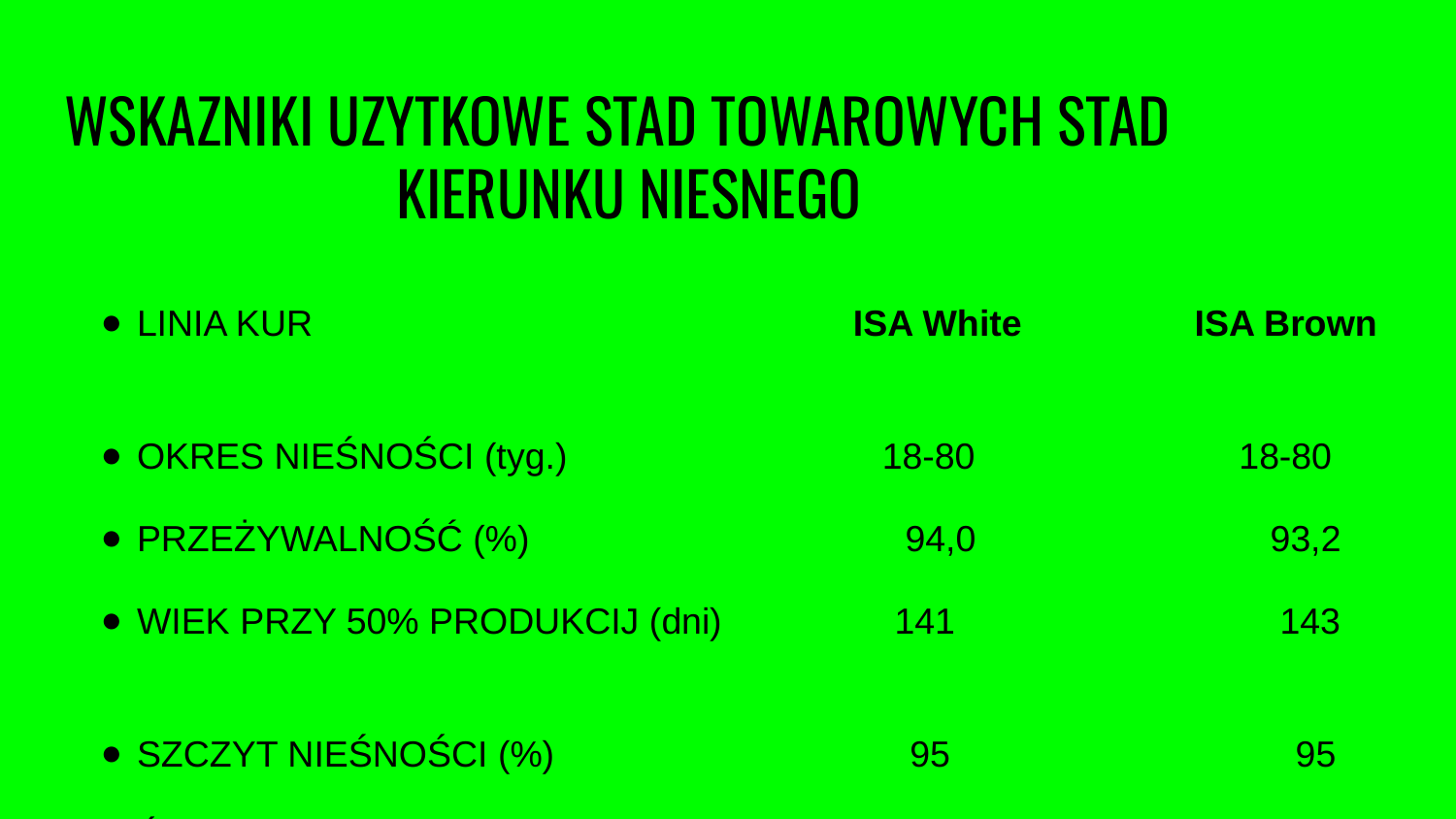

# WSKAZNIKI UZYTKOWE STAD TOWAROWYCH STAD
                        KIERUNKU NIESNEGO

LINIA KUR                                                     ISA White                 ISA Brown
OKRES NIEŚNOŚCI (tyg.)                               18-80                          18-80
PRZEŻYWALNOŚĆ (%)                                     94,0                             93,2
WIEK PRZY 50% PRODUKCIJ (dni)                 141                                143
SZCZYT NIEŚNOŚCI (%)                                   95                                  95
ŚREDNIA MASA JAJ (g)                                      61,8                               63,1